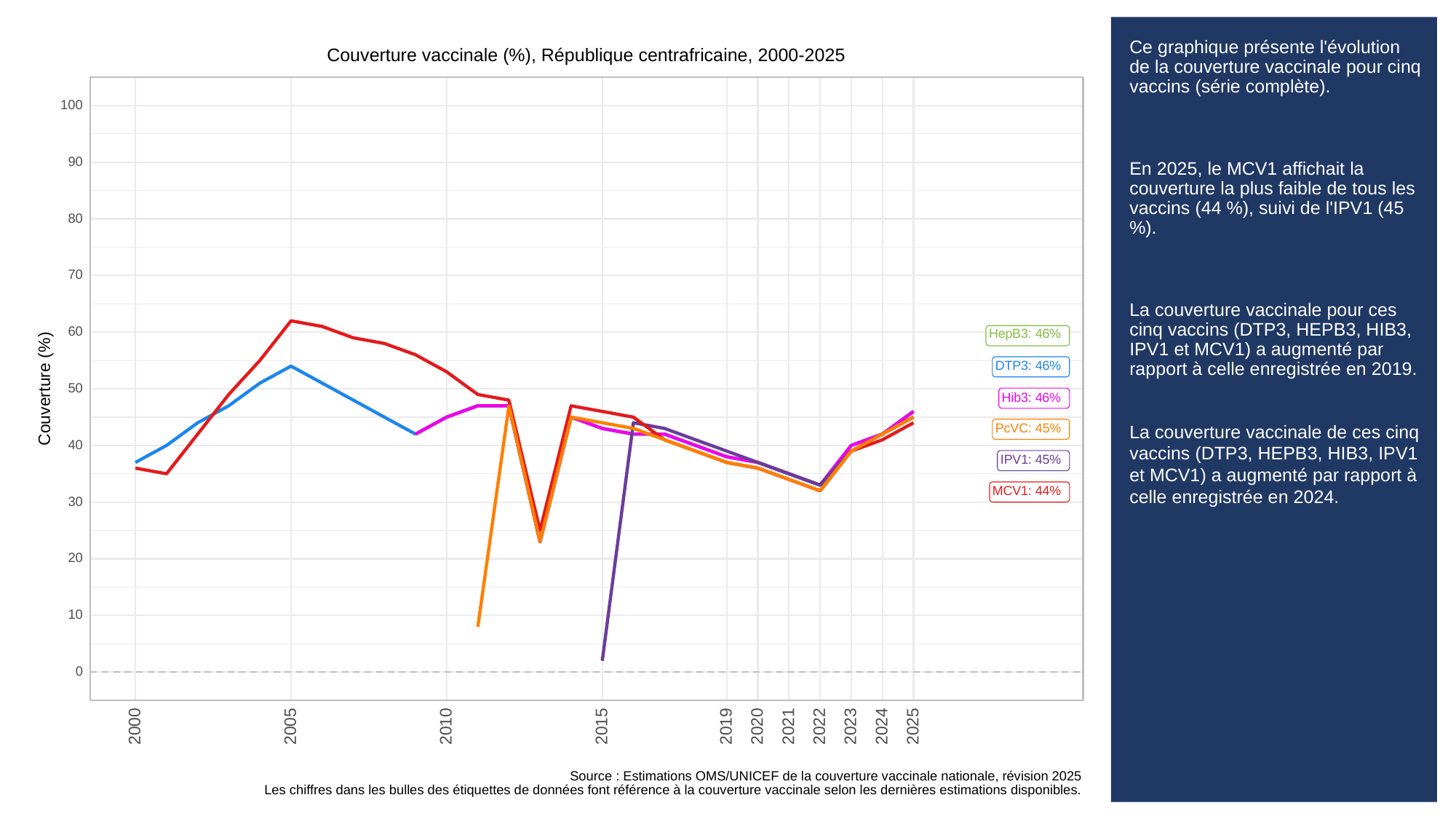

# Ce graphique présente l'évolution de la couverture vaccinale pour cinq vaccins (série complète).

En 2025, le MCV1 affichait la couverture la plus faible de tous les vaccins (44 %), suivi de l'IPV1 (45 %).

La couverture vaccinale pour ces cinq vaccins (DTP3, HEPB3, HIB3, IPV1 et MCV1) a augmenté par rapport à celle enregistrée en 2019.

La couverture vaccinale de ces cinq vaccins (DTP3, HEPB3, HIB3, IPV1 et MCV1) a augmenté par rapport à celle enregistrée en 2024.

Couverture vaccinale (%), République centrafricaine, 2000-2025

100

90

80

70

60
HepB3: 46%

DTP3: 46%

Couverture (%)
50

Hib3: 46%

PcVC: 45%
40

IPV1: 45%

MCV1: 44%
30

20

10

0

2023
2000
2005
2010
2015
2019
2020
2021
2022
2024
2025
Source : Estimations OMS/UNICEF de la couverture vaccinale nationale, révision 2025
Les chiffres dans les bulles des étiquettes de données font référence à la couverture vaccinale selon les dernières estimations disponibles.